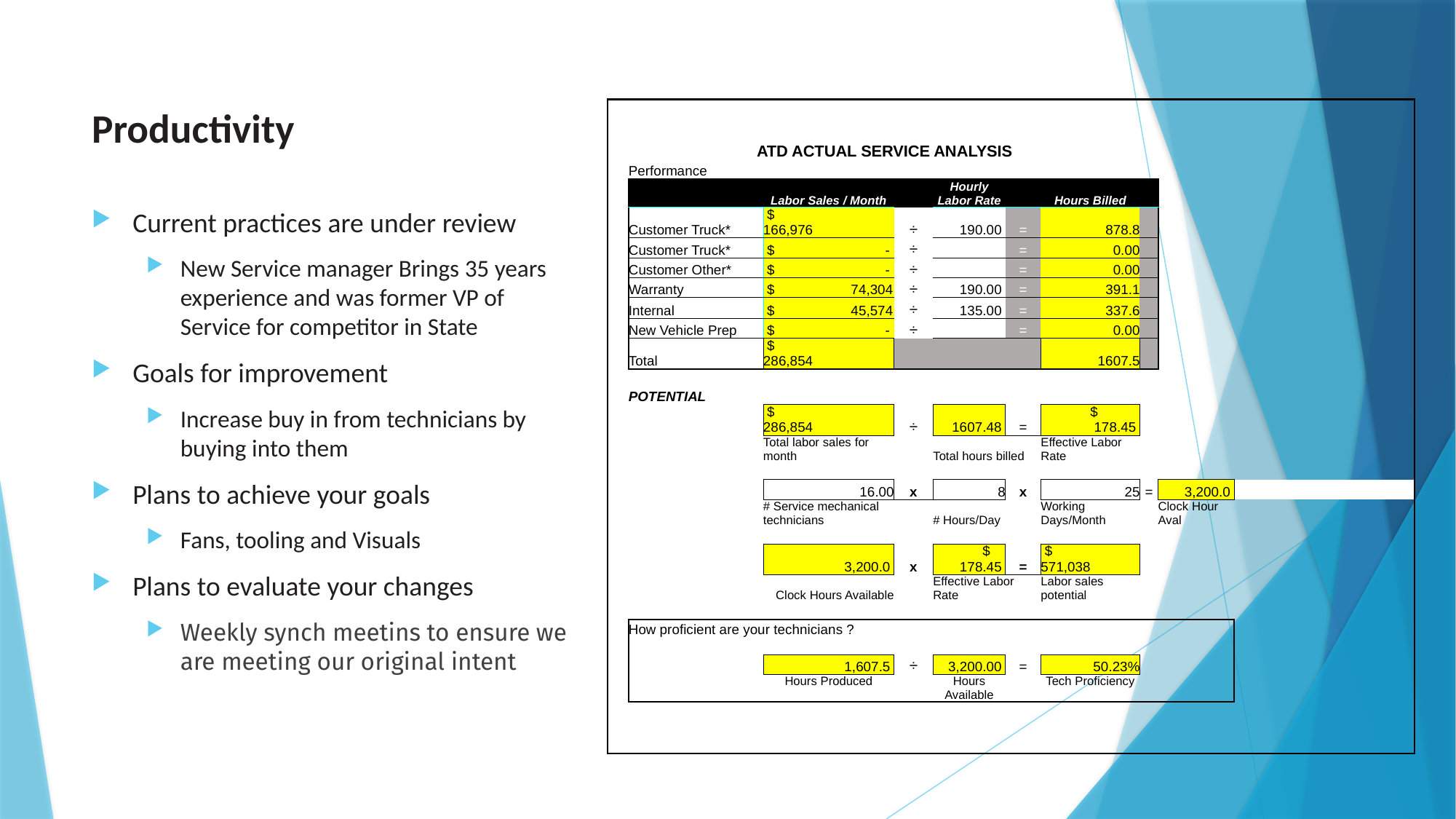

# Productivity
|  |  |  |  |  |  |  |  |  |  |
| --- | --- | --- | --- | --- | --- | --- | --- | --- | --- |
|  | ATD ACTUAL SERVICE ANALYSIS |  |  |  |  |  |  |  |  |
|  | Performance |  |  |  |  |  |  |  |  |
|  |  | Labor Sales / Month |  | Hourly Labor Rate |  | Hours Billed |  |  |  |
|  | Customer Truck\* | $ 166,976 | ÷ | 190.00 | = | 878.8 |  |  |  |
|  | Customer Truck\* | $ - | ÷ |  | = | 0.00 |  |  |  |
|  | Customer Other\* | $ - | ÷ |  | = | 0.00 |  |  |  |
|  | Warranty | $ 74,304 | ÷ | 190.00 | = | 391.1 |  |  |  |
|  | Internal | $ 45,574 | ÷ | 135.00 | = | 337.6 |  |  |  |
|  | New Vehicle Prep | $ - | ÷ |  | = | 0.00 |  |  |  |
|  | Total | $ 286,854 |  |  |  | 1607.5 |  |  |  |
|  |  |  |  |  |  |  |  |  |  |
|  | POTENTIAL |  |  |  |  |  |  |  |  |
|  |  | $ 286,854 | ÷ | 1607.48 | = | $ 178.45 |  |  |  |
|  |  | Total labor sales for month |  | Total hours billed |  | Effective Labor Rate |  |  |  |
|  |  |  |  |  |  |  |  |  |  |
|  |  | 16.00 | x | 8 | x | 25 | = | 3,200.0 |  |
|  |  | # Service mechanical technicians |  | # Hours/Day |  | Working Days/Month |  | Clock Hour Aval |  |
|  |  |  |  |  |  |  |  |  |  |
|  |  | 3,200.0 | x | $ 178.45 | = | $ 571,038 |  |  |  |
|  |  | Clock Hours Available |  | Effective Labor Rate |  | Labor sales potential |  |  |  |
|  |  |  |  |  |  |  |  |  |  |
|  | How proficient are your technicians ? |  |  |  |  |  |  |  |  |
|  |  |  |  |  |  |  |  |  |  |
|  |  | 1,607.5 | ÷ | 3,200.00 | = | 50.23% |  |  |  |
|  |  | Hours Produced |  | Hours Available |  | Tech Proficiency |  |  |  |
|  |  |  |  |  |  |  |  |  |  |
|  |  |  |  |  |  |  |  |  |  |
|  |  |  |  |  |  |  |  |  |  |

Current practices are under review
New Service manager Brings 35 years experience and was former VP of Service for competitor in State
Goals for improvement
Increase buy in from technicians by buying into them
Plans to achieve your goals
Fans, tooling and Visuals
Plans to evaluate your changes
Weekly synch meetins to ensure we are meeting our original intent